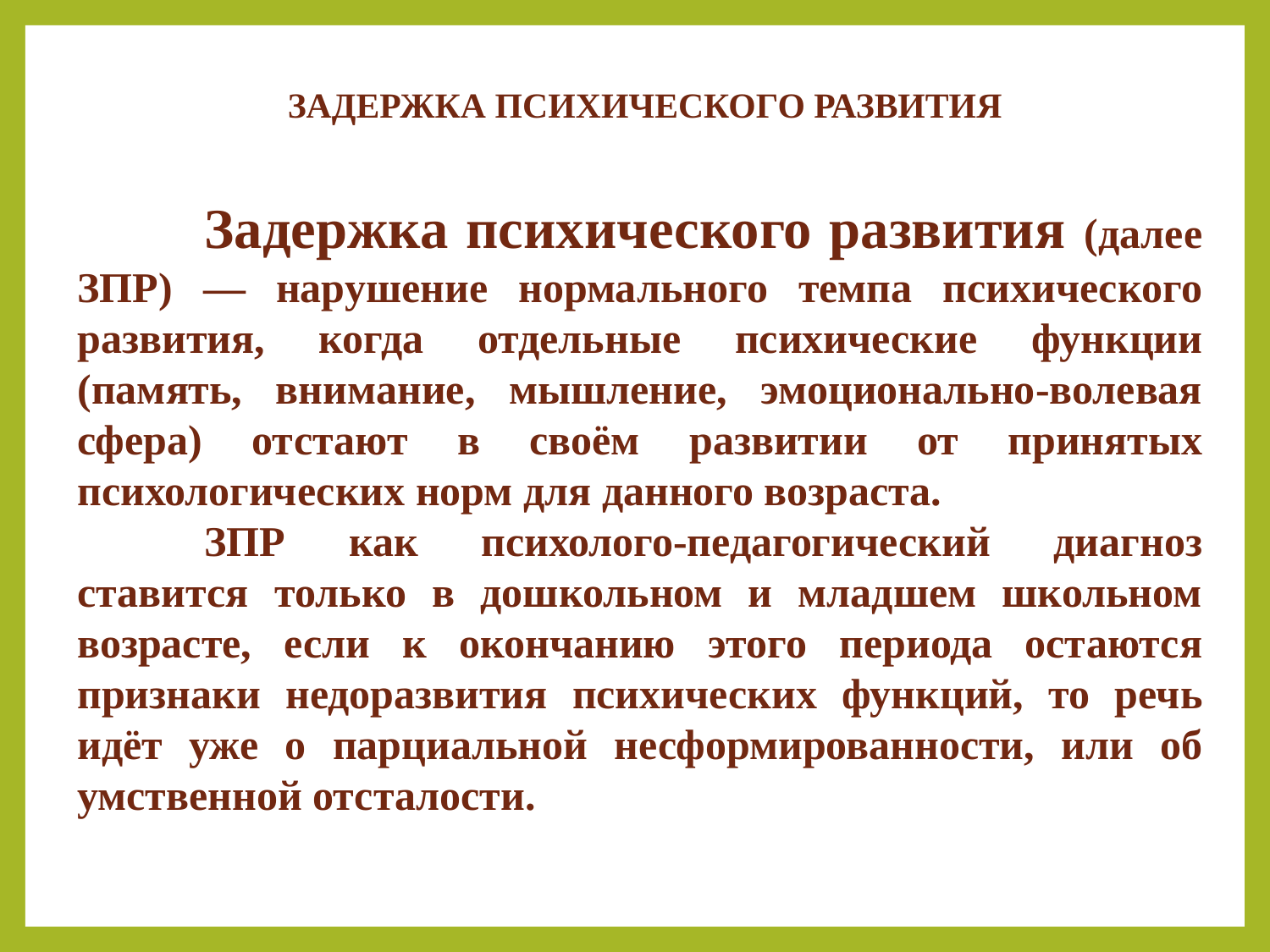

ЗАДЕРЖКА ПСИХИЧЕСКОГО РАЗВИТИЯ
	Задержка психического развития (далее ЗПР) — нарушение нормального темпа психического развития, когда отдельные психические функции (память, внимание, мышление, эмоционально-волевая сфера) отстают в своём развитии от принятых психологических норм для данного возраста.
	ЗПР как психолого-педагогический диагноз ставится только в дошкольном и младшем школьном возрасте, если к окончанию этого периода остаются признаки недоразвития психических функций, то речь идёт уже о парциальной несформированности, или об умственной отсталости.